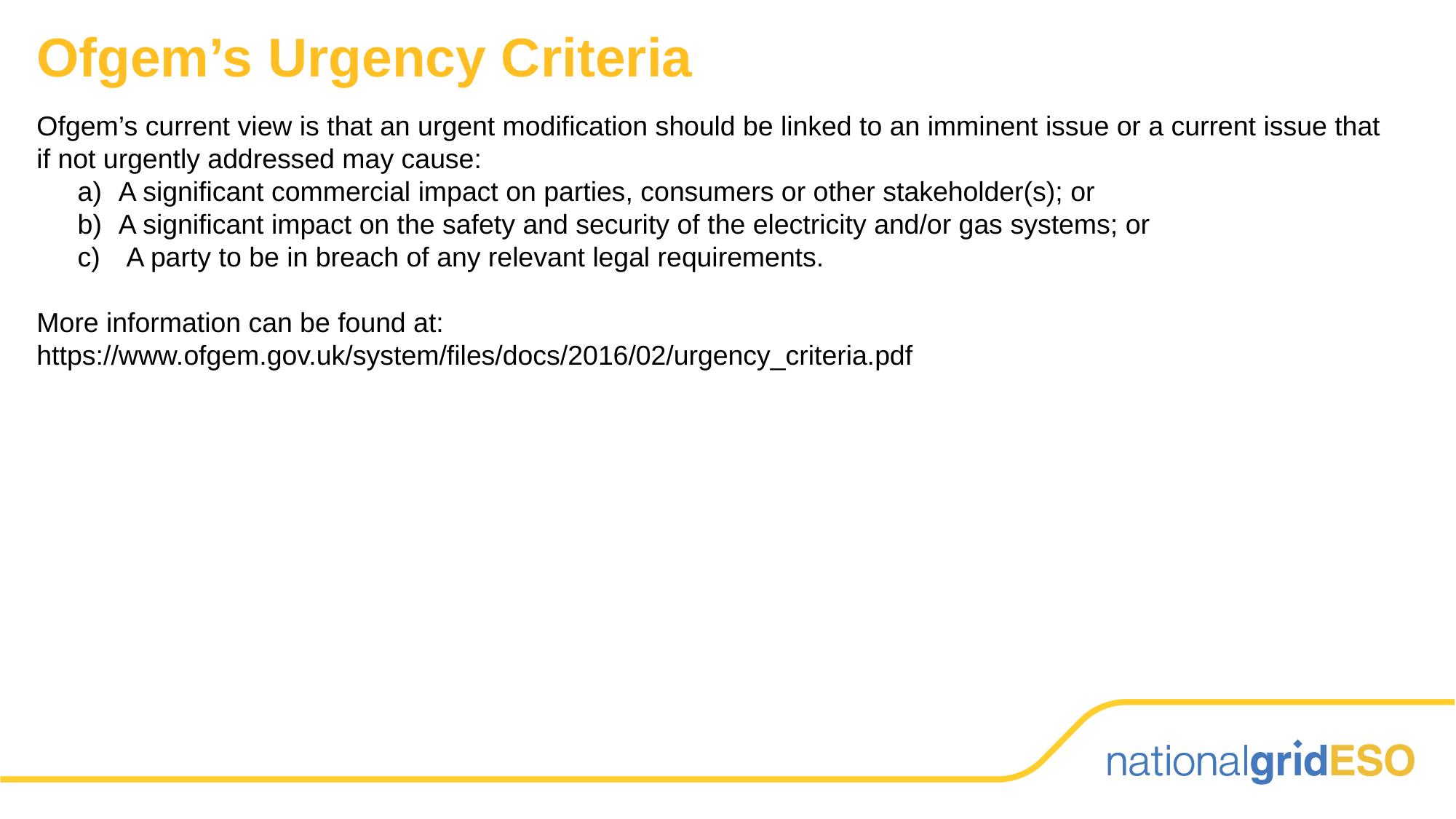

# Ofgem’s Urgency Criteria
Ofgem’s current view is that an urgent modification should be linked to an imminent issue or a current issue that if not urgently addressed may cause:
A significant commercial impact on parties, consumers or other stakeholder(s); or
A significant impact on the safety and security of the electricity and/or gas systems; or
 A party to be in breach of any relevant legal requirements.

More information can be found at:
https://www.ofgem.gov.uk/system/files/docs/2016/02/urgency_criteria.pdf